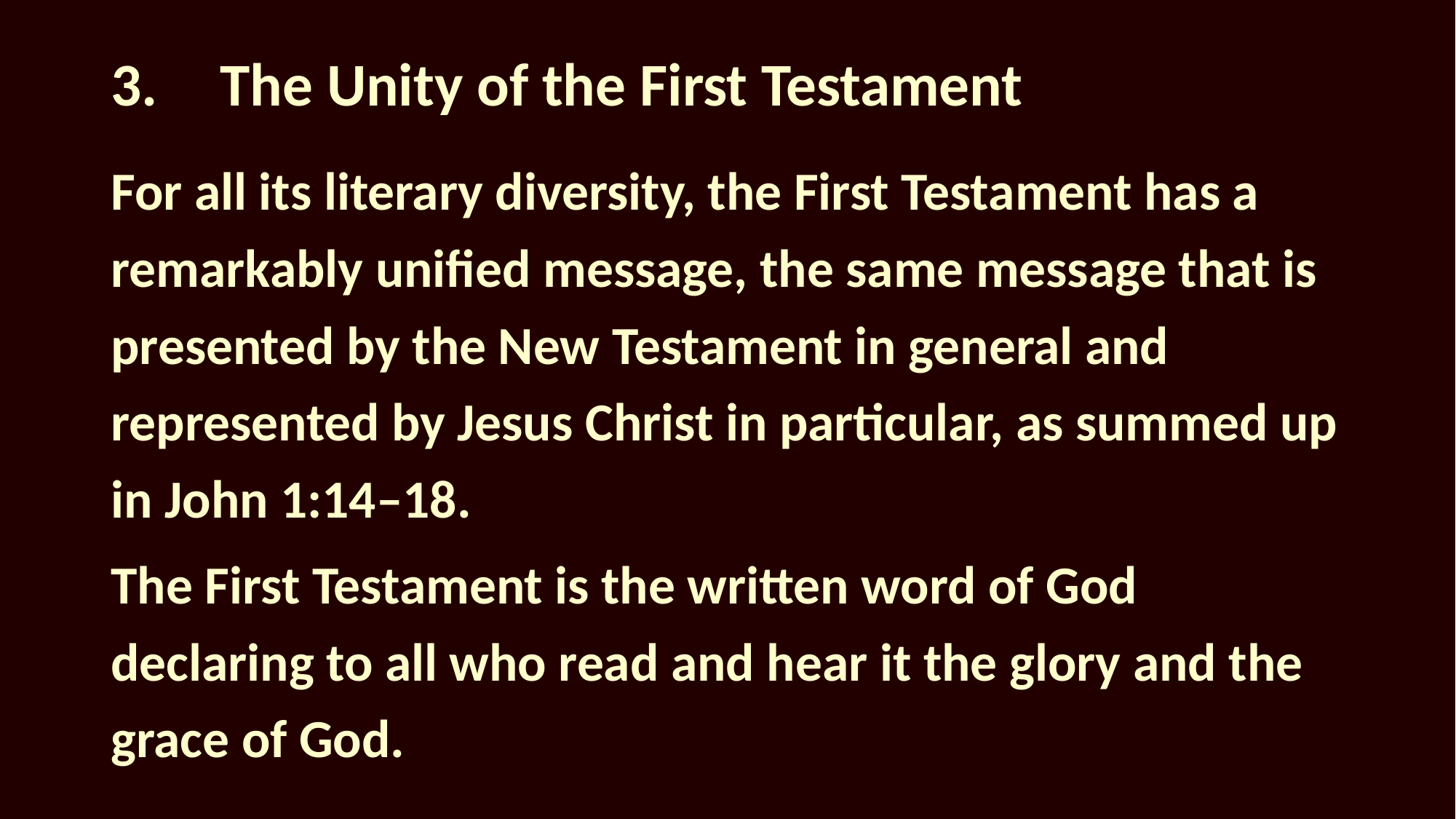

# 3.	The Unity of the First Testament
For all its literary diversity, the First Testament has a remarkably unified message, the same message that is presented by the New Testament in general and represented by Jesus Christ in particular, as summed up in John 1:14–18.
The First Testament is the written word of God declaring to all who read and hear it the glory and the grace of God.